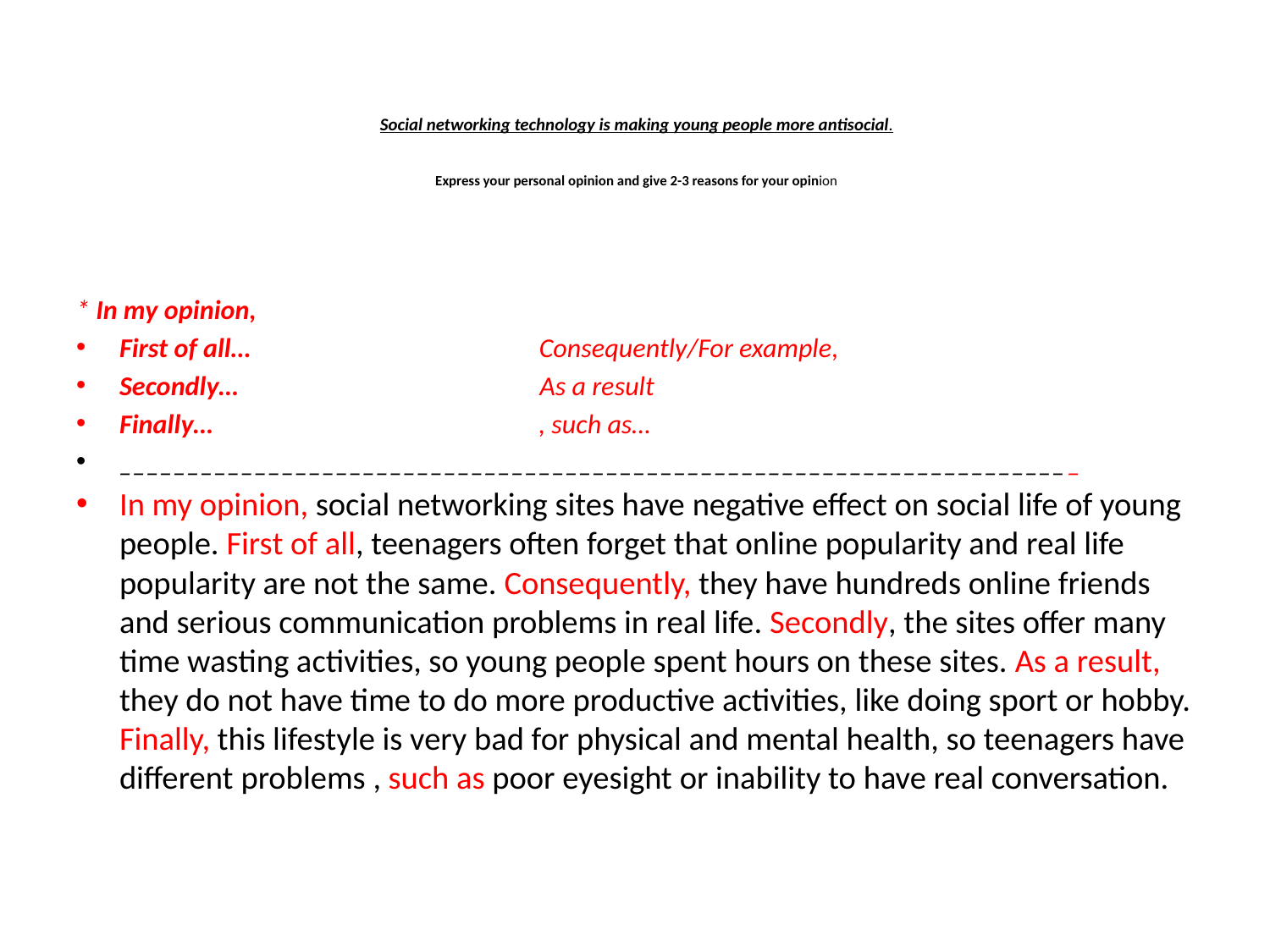

* In my opinion,
First of all…                                               Consequently/For example,
Secondly…                                                 As a result
Finally…                                                     , such as…
_______________________________________________________________________
In my opinion, social networking sites have negative effect on social life of young people. First of all, teenagers often forget that online popularity and real life popularity are not the same. Consequently, they have hundreds online friends and serious communication problems in real life. Secondly, the sites offer many time wasting activities, so young people spent hours on these sites. As a result, they do not have time to do more productive activities, like doing sport or hobby. Finally, this lifestyle is very bad for physical and mental health, so teenagers have different problems , such as poor eyesight or inability to have real conversation.
# Social networking technology is making young people more antisocial. Express your personal opinion and give 2-3 reasons for your opinion